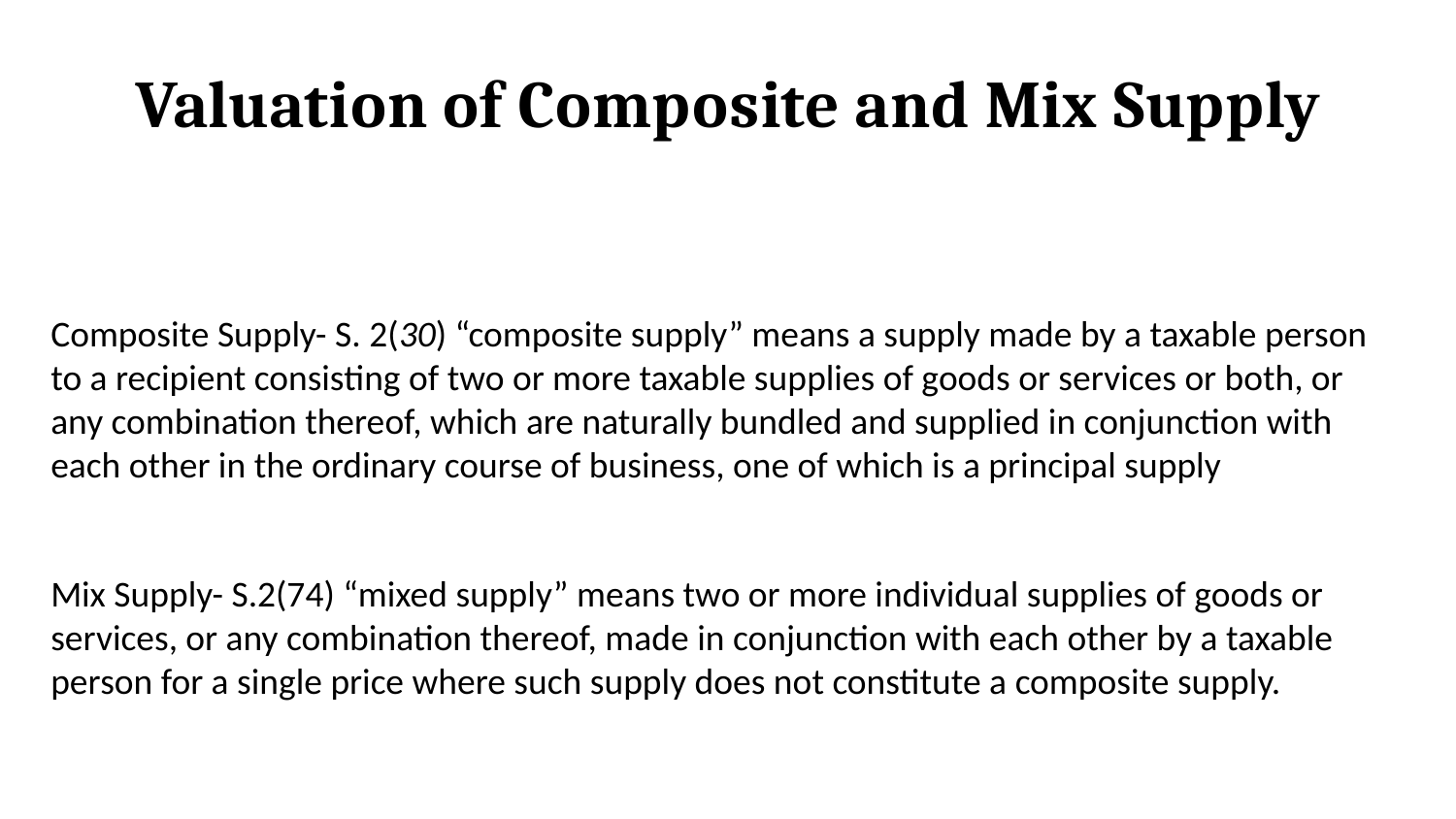

# Valuation of Composite and Mix Supply
Composite Supply- S. 2(30) “composite supply” means a supply made by a taxable person to a recipient consisting of two or more taxable supplies of goods or services or both, or any combination thereof, which are naturally bundled and supplied in conjunction with each other in the ordinary course of business, one of which is a principal supply

Mix Supply- S.2(74) “mixed supply” means two or more individual supplies of goods or services, or any combination thereof, made in conjunction with each other by a taxable person for a single price where such supply does not constitute a composite supply.